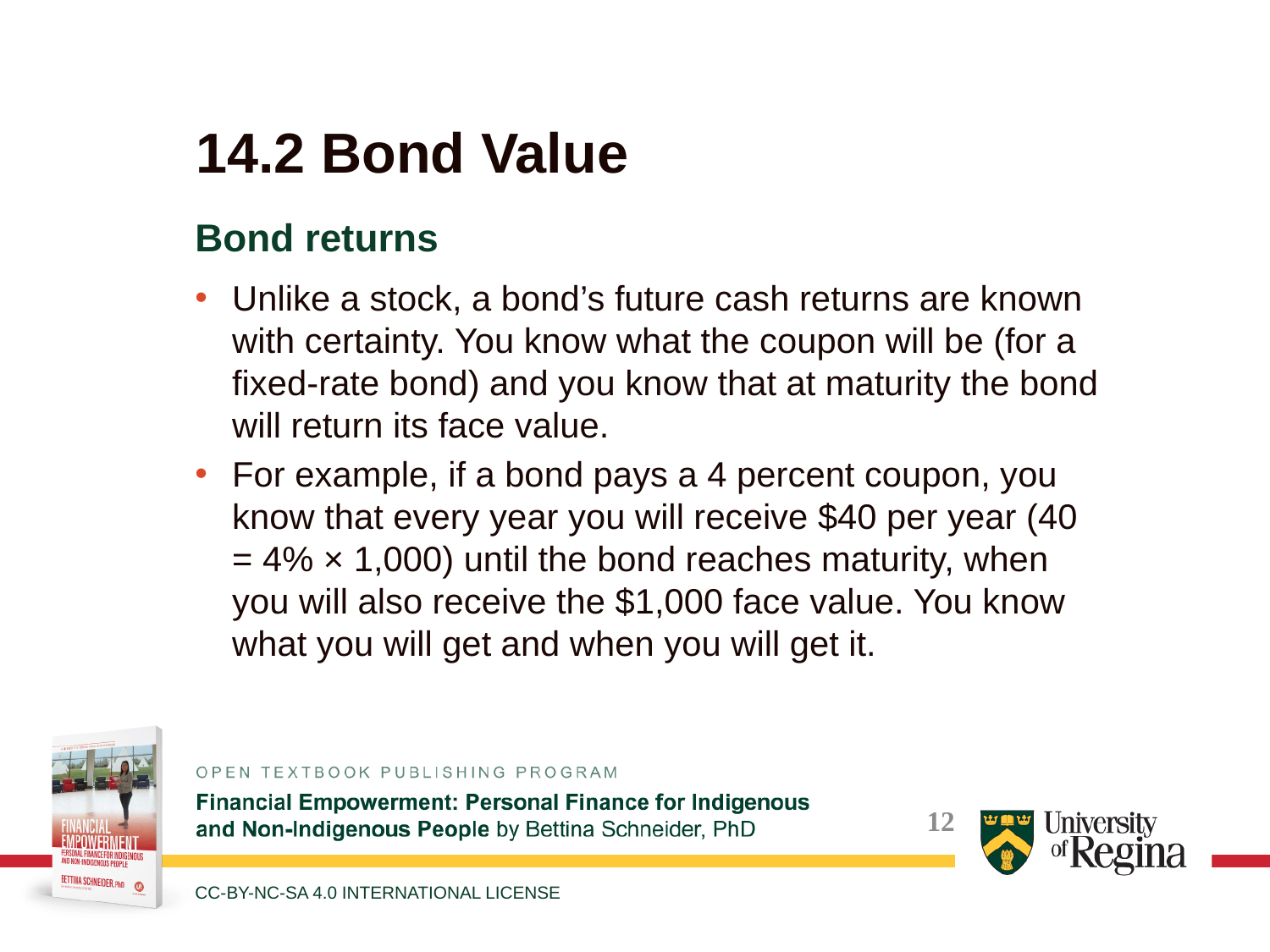

# 14.2 Bond Value
Bond returns
Unlike a stock, a bond’s future cash returns are known with certainty. You know what the coupon will be (for a fixed-rate bond) and you know that at maturity the bond will return its face value.
For example, if a bond pays a 4 percent coupon, you know that every year you will receive $40 per year (40 = 4% × 1,000) until the bond reaches maturity, when you will also receive the $1,000 face value. You know what you will get and when you will get it.
CC-BY-NC-SA 4.0 INTERNATIONAL LICENSE